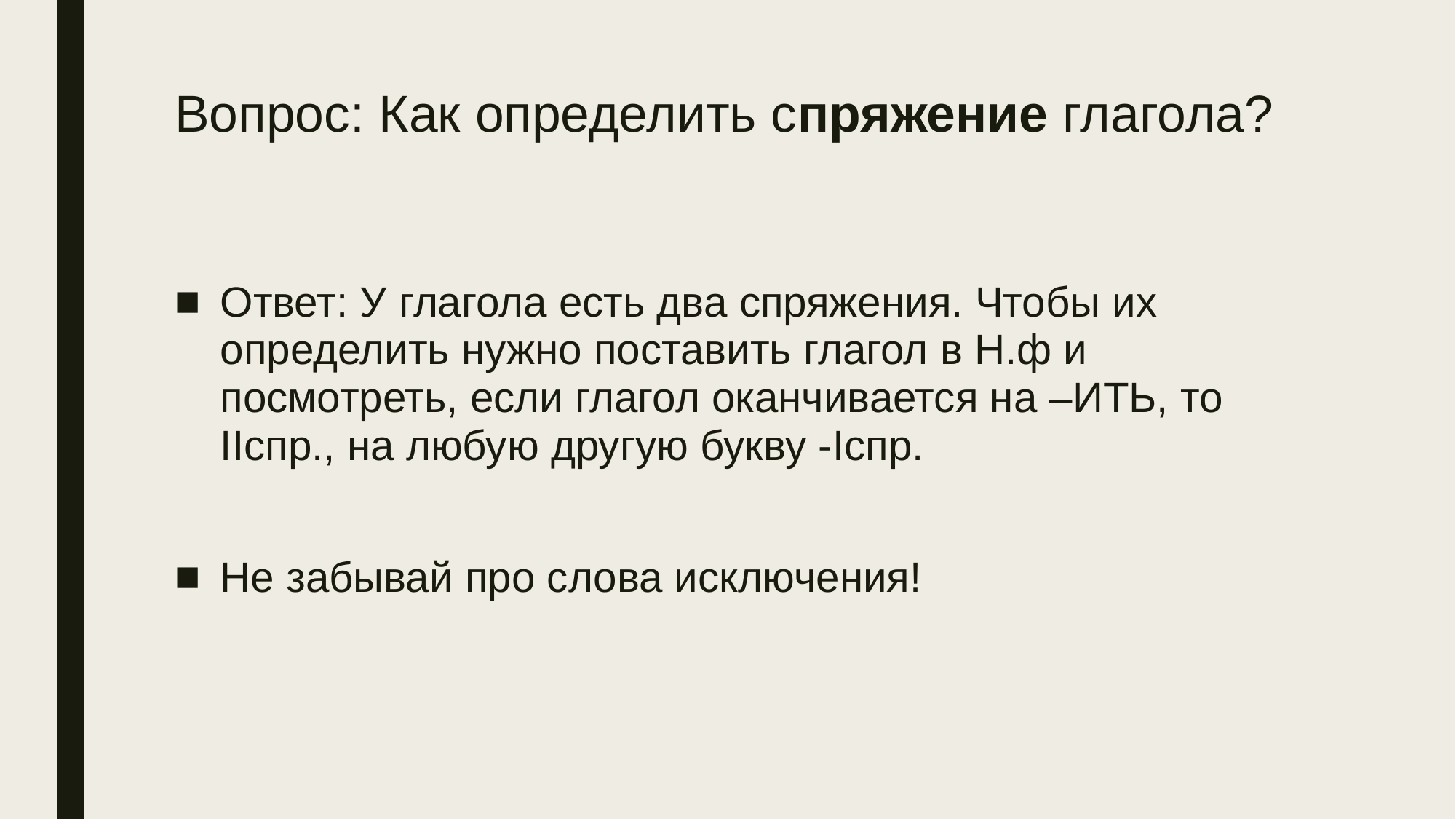

# Вопрос: Как определить спряжение глагола?
Ответ: У глагола есть два спряжения. Чтобы их определить нужно поставить глагол в Н.ф и посмотреть, если глагол оканчивается на –ИТЬ, то IIспр., на любую другую букву -Iспр.

Не забывай про слова исключения!